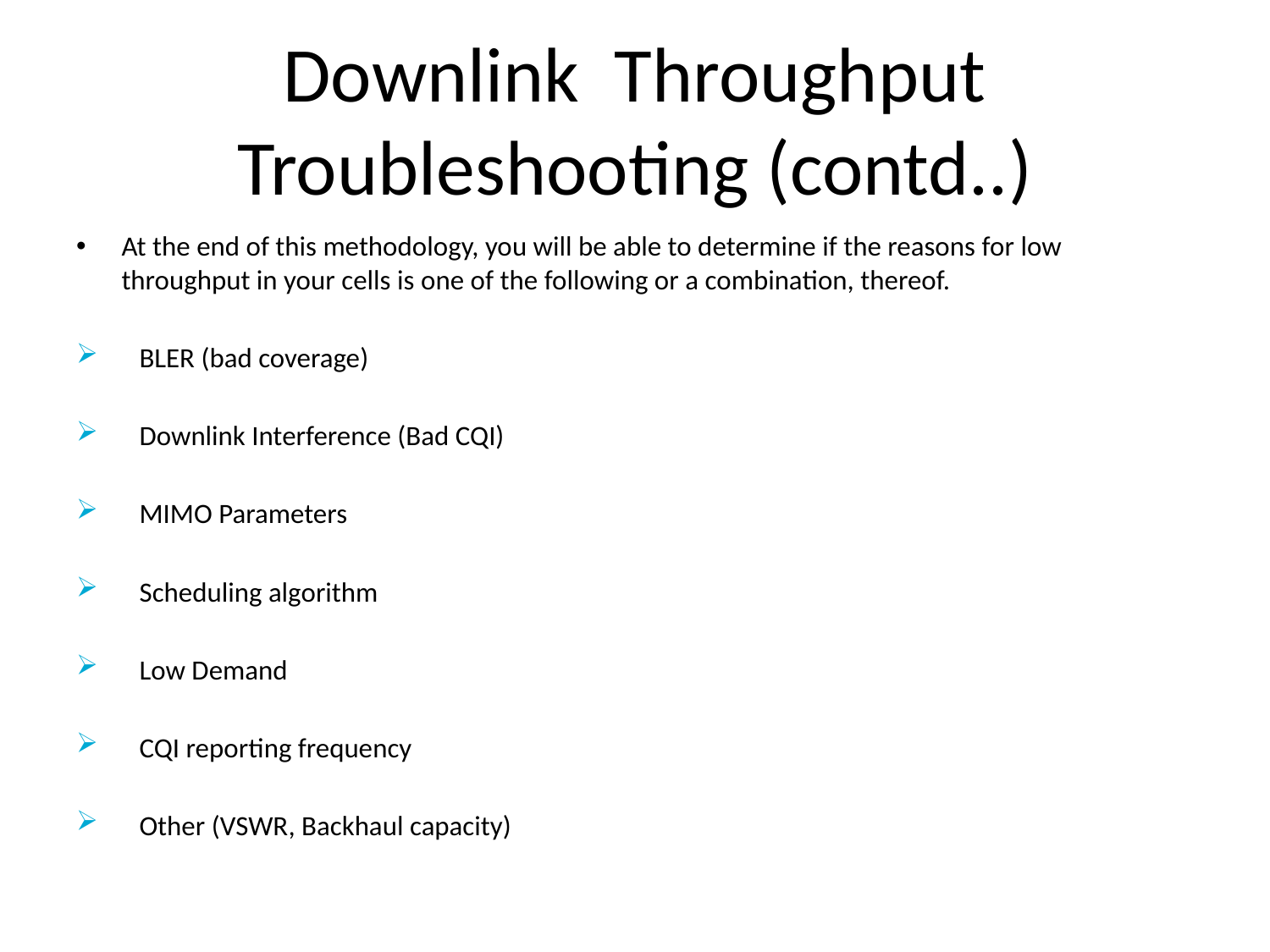

# Downlink  Throughput Troubleshooting (contd..)
At the end of this methodology, you will be able to determine if the reasons for low throughput in your cells is one of the following or a combination, thereof.

    BLER (bad coverage)

    Downlink Interference (Bad CQI)

    MIMO Parameters

    Scheduling algorithm

    Low Demand

    CQI reporting frequency

    Other (VSWR, Backhaul capacity)